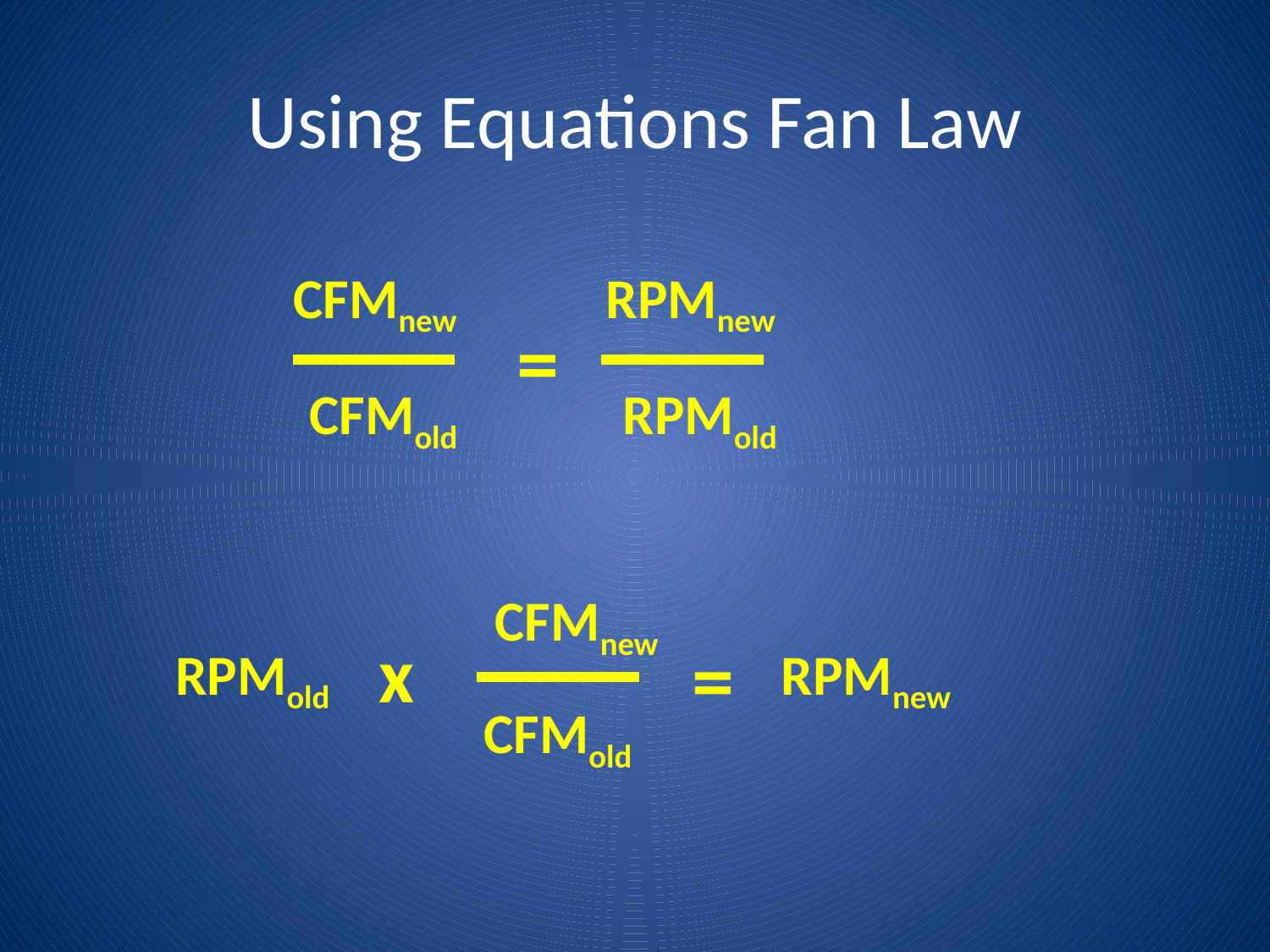

# Using Equations Fan Law
RPMnew
CFMnew
=
CFMold
RPMold
CFMnew
x
=
RPMnew
RPMold
CFMold